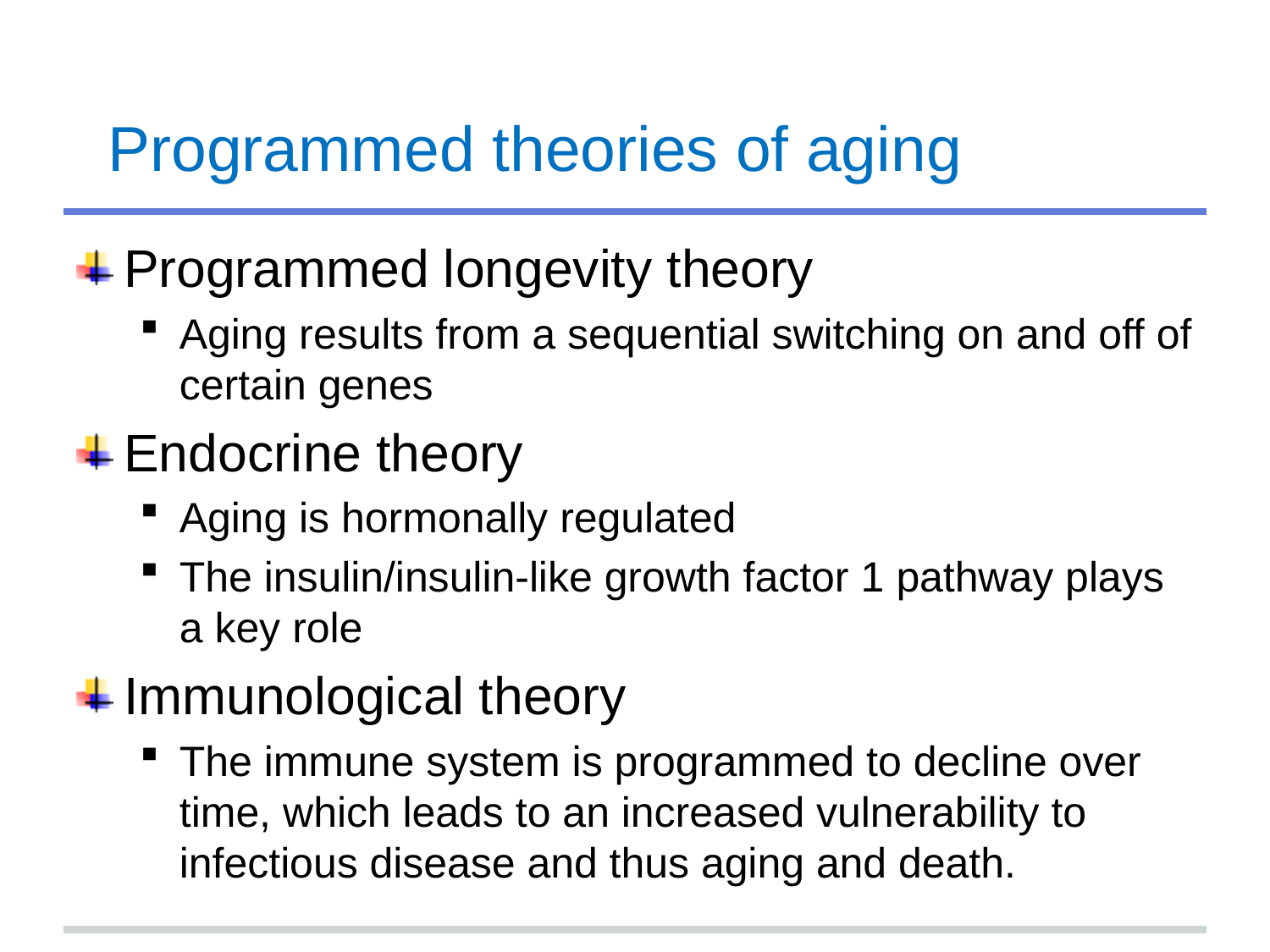

# Programmed theories of aging
Programmed longevity theory
Aging results from a sequential switching on and off of certain genes
Endocrine theory
Aging is hormonally regulated
The insulin/insulin-like growth factor 1 pathway plays a key role
Immunological theory
The immune system is programmed to decline over time, which leads to an increased vulnerability to infectious disease and thus aging and death.